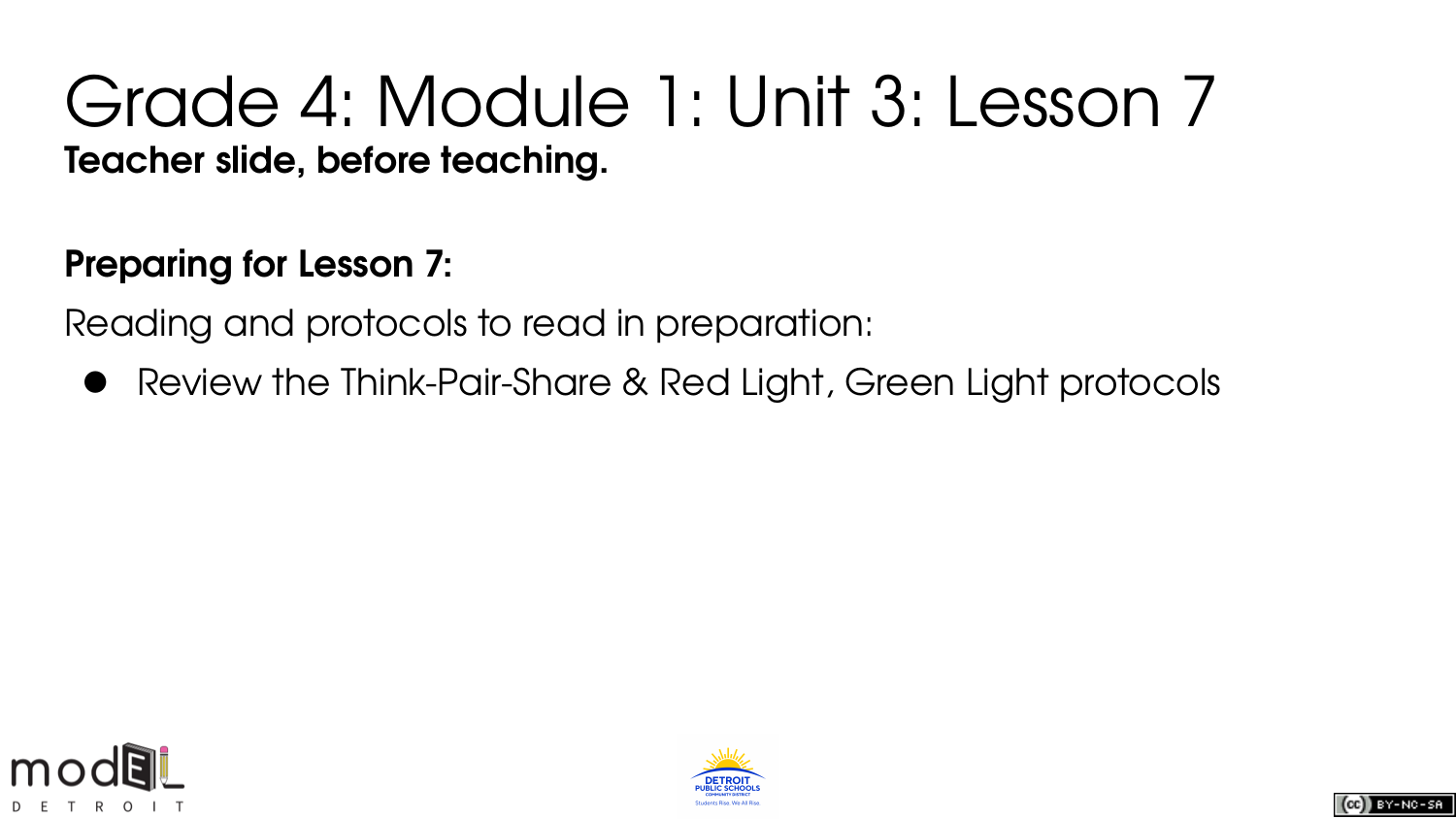

# Grade 4: Module 1: Unit 3: Lesson 7
Teacher slide, before teaching.
Preparing for Lesson 7:
Reading and protocols to read in preparation:
Review the Think-Pair-Share & Red Light, Green Light protocols